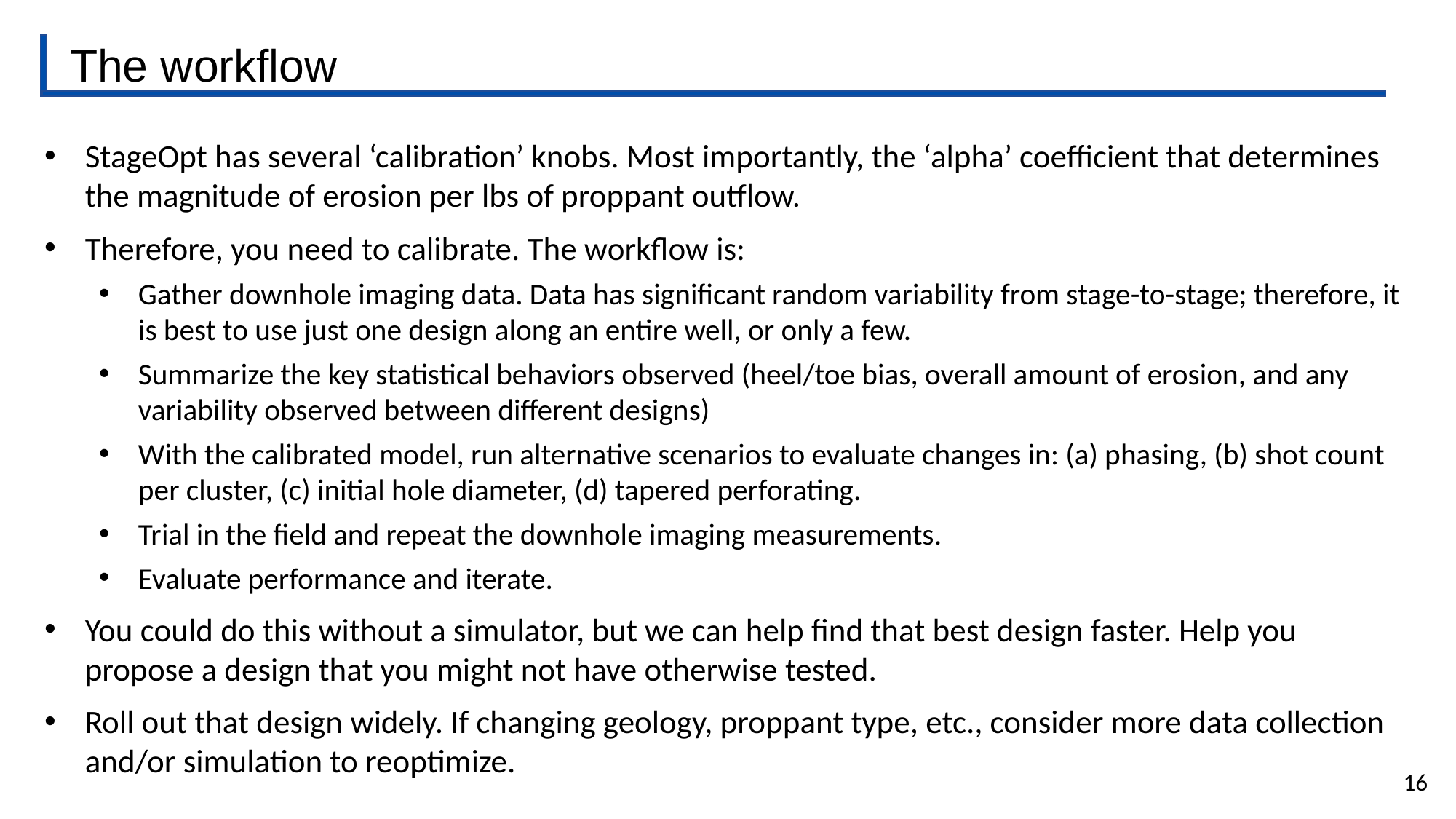

# The workflow
StageOpt has several ‘calibration’ knobs. Most importantly, the ‘alpha’ coefficient that determines the magnitude of erosion per lbs of proppant outflow.
Therefore, you need to calibrate. The workflow is:
Gather downhole imaging data. Data has significant random variability from stage-to-stage; therefore, it is best to use just one design along an entire well, or only a few.
Summarize the key statistical behaviors observed (heel/toe bias, overall amount of erosion, and any variability observed between different designs)
With the calibrated model, run alternative scenarios to evaluate changes in: (a) phasing, (b) shot count per cluster, (c) initial hole diameter, (d) tapered perforating.
Trial in the field and repeat the downhole imaging measurements.
Evaluate performance and iterate.
You could do this without a simulator, but we can help find that best design faster. Help you propose a design that you might not have otherwise tested.
Roll out that design widely. If changing geology, proppant type, etc., consider more data collection and/or simulation to reoptimize.

16